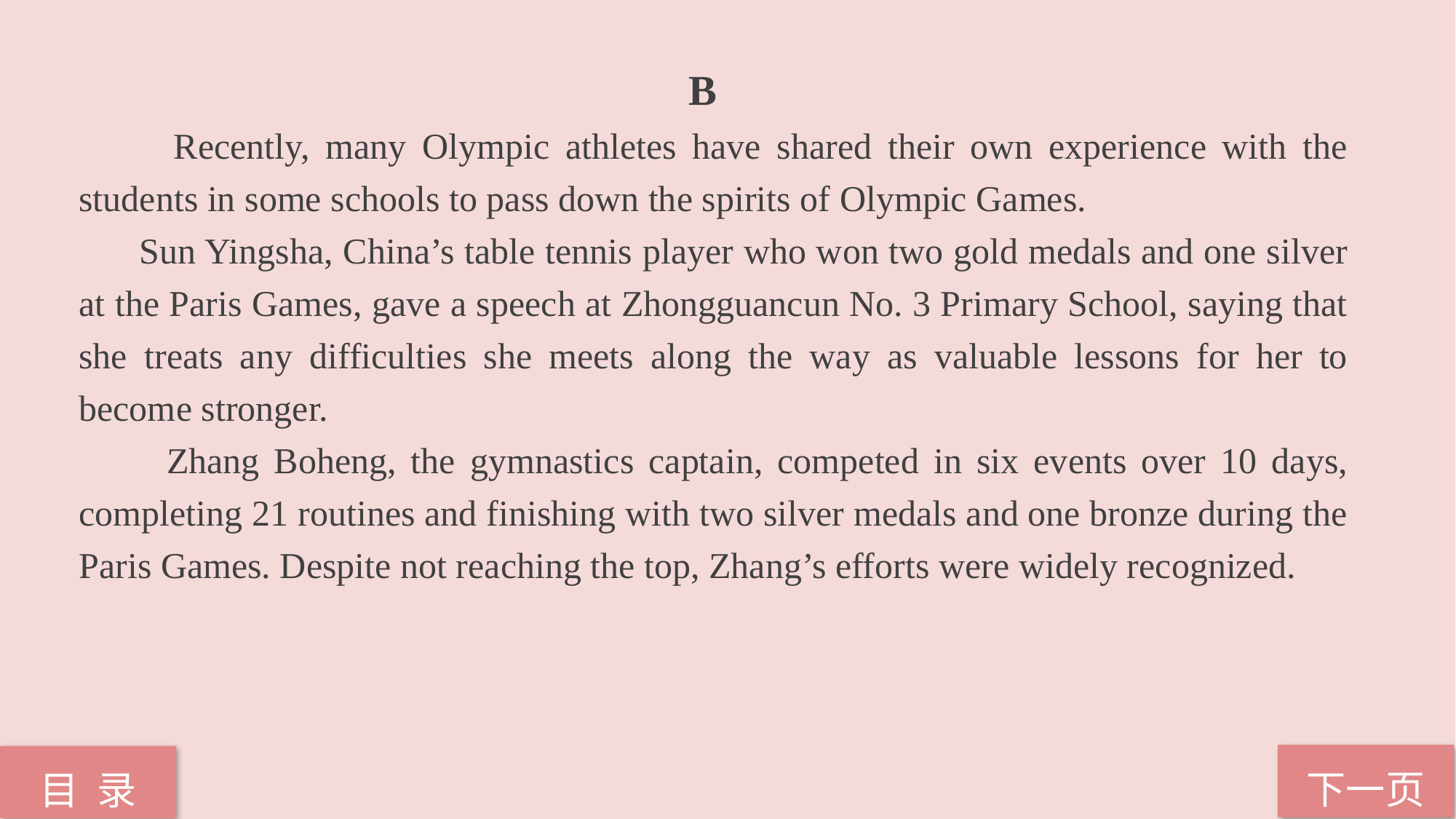

B
      Recently, many Olympic athletes have shared their own experience with the students in some schools to pass down the spirits of Olympic Games.
      Sun Yingsha, China’s table tennis player who won two gold medals and one silver at the Paris Games, gave a speech at Zhongguancun No. 3 Primary School, saying that she treats any difficulties she meets along the way as valuable lessons for her to become stronger.
      Zhang Boheng, the gymnastics captain, competed in six events over 10 days, completing 21 routines and finishing with two silver medals and one bronze during the Paris Games. Despite not reaching the top, Zhang’s efforts were widely recognized.